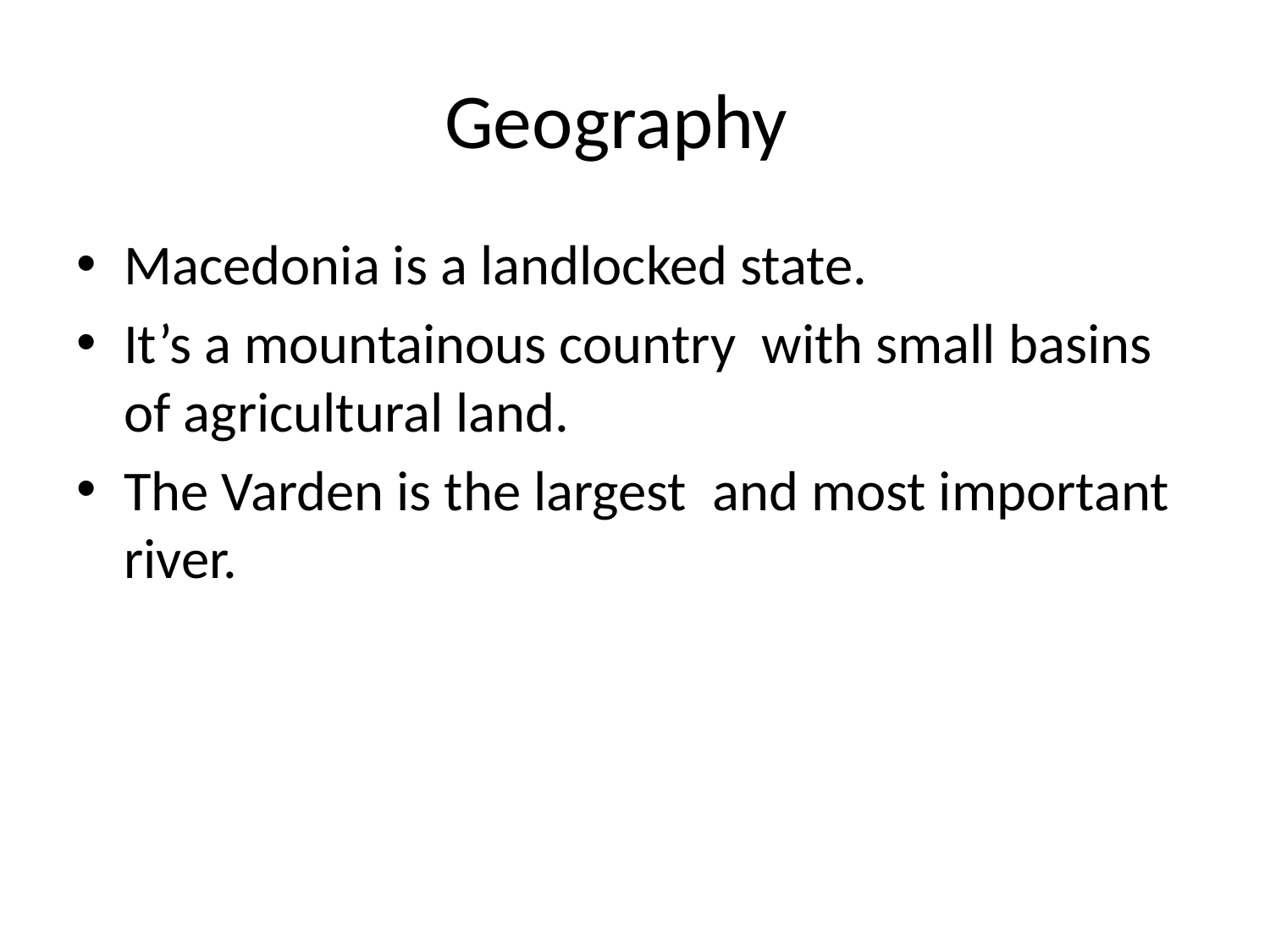

# Geography
Macedonia is a landlocked state.
It’s a mountainous country  with small basins of agricultural land.
The Varden is the largest  and most important river.